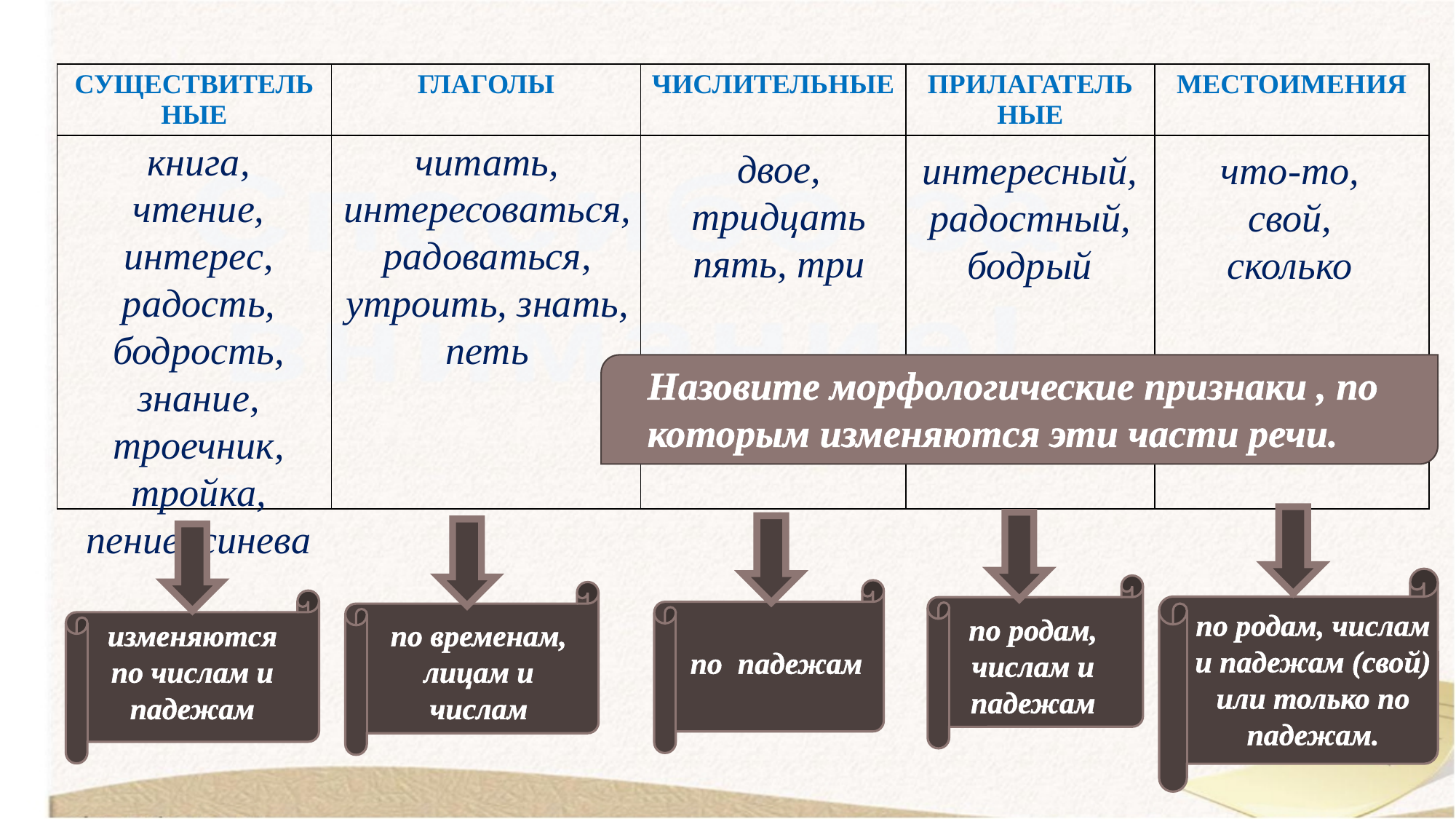

| СУЩЕСТВИТЕЛЬНЫЕ | ГЛАГОЛЫ | ЧИСЛИТЕЛЬНЫЕ | ПРИЛАГАТЕЛЬ НЫЕ | МЕСТОИМЕНИЯ |
| --- | --- | --- | --- | --- |
|  |  |  |  |  |
книга, чтение, интерес, радость, бодрость, знание, троечник, тройка, пение, синева
читать, интересоваться,радоваться, утроить, знать, петь
двое, тридцать пять, три
интересный, радостный, бодрый
что-то, свой, сколько
Назовите морфологические признаки , по которым изменяются эти части речи.

по родам, числам и падежам (свой) или только по падежам.

по родам, числам и падежам

по  падежам

по временам, лицам и числам

изменяются по числам и падежам